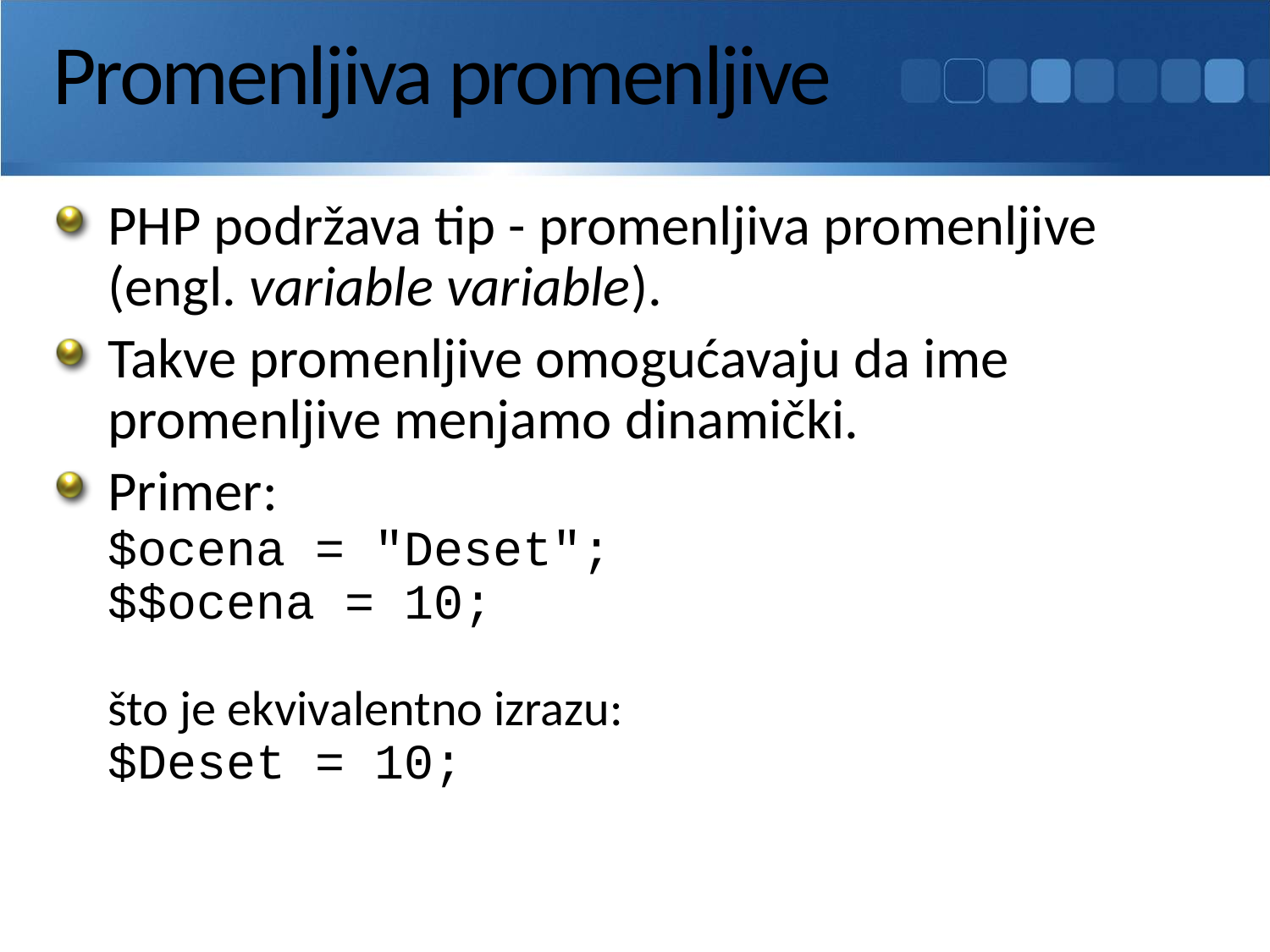

# Promenljiva promenljive
PHP podržava tip - promenljiva promenljive (engl. variable variable).
Takve promenljive omogućavaju da ime promenljive menjamo dinamički.
Primer:
$ocena = "Deset";
$$ocena = 10;
što je ekvivalentno izrazu:
$Deset = 10;